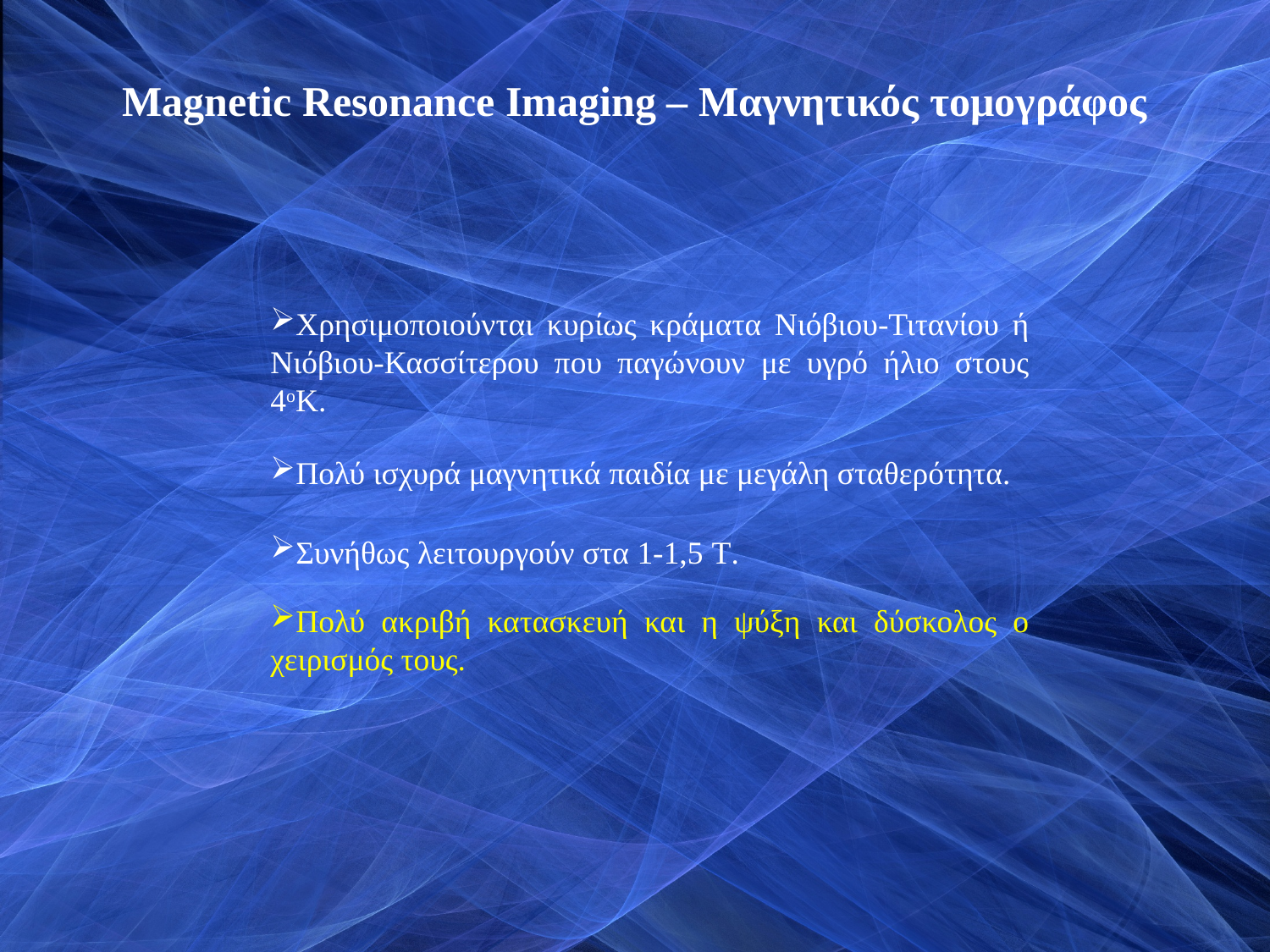

Magnetic Resonance Imaging – Μαγνητικός τομογράφος
Χρησιμοποιούνται κυρίως κράματα Νιόβιου-Τιτανίου ή Νιόβιου-Κασσίτερου που παγώνουν με υγρό ήλιο στους 4οΚ.
Πολύ ισχυρά μαγνητικά παιδία με μεγάλη σταθερότητα.
Συνήθως λειτουργούν στα 1-1,5 T.
Πολύ ακριβή κατασκευή και η ψύξη και δύσκολος ο χειρισμός τους.